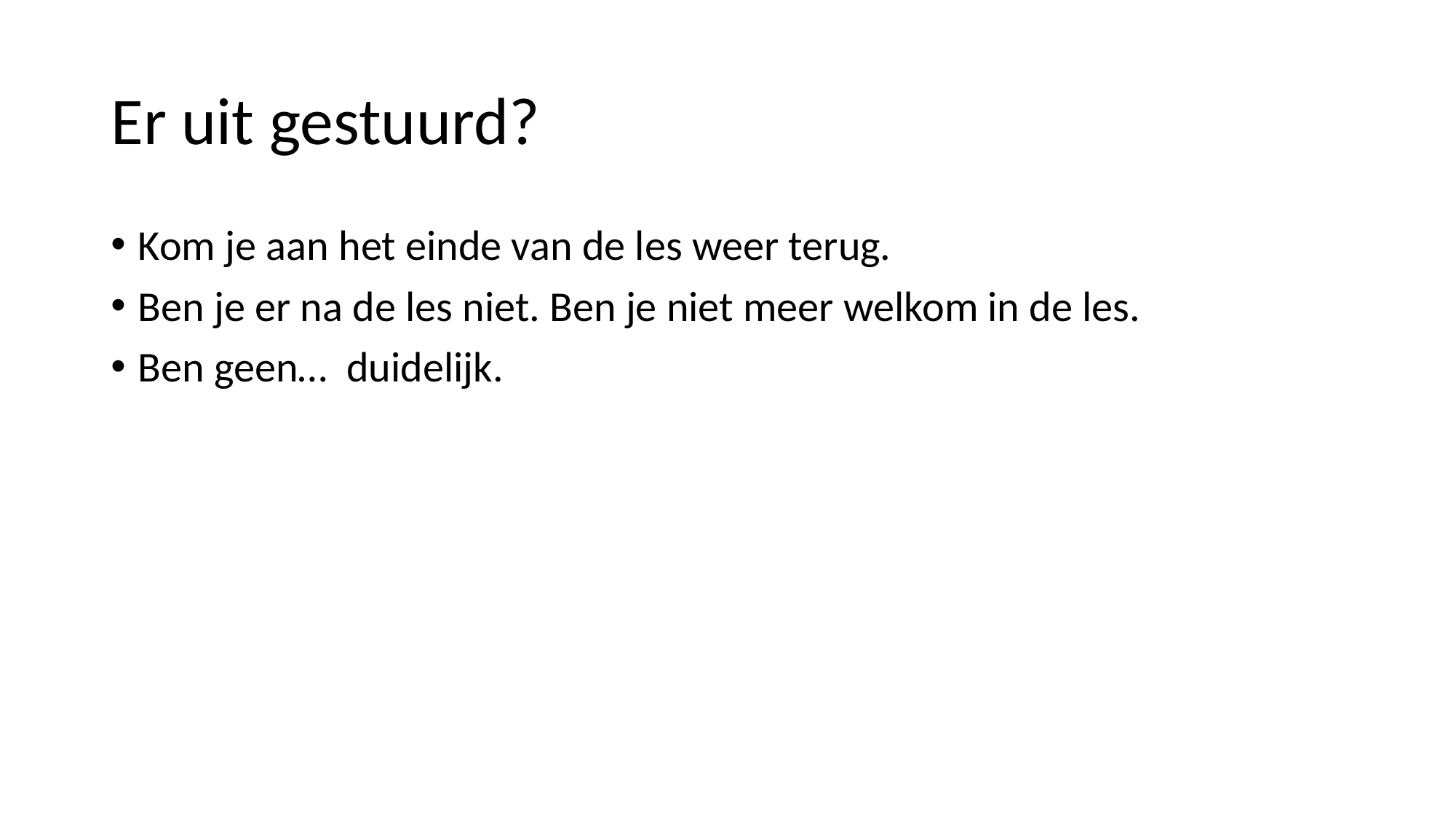

# Er uit gestuurd?
Kom je aan het einde van de les weer terug.
Ben je er na de les niet. Ben je niet meer welkom in de les.
Ben geen…  duidelijk.